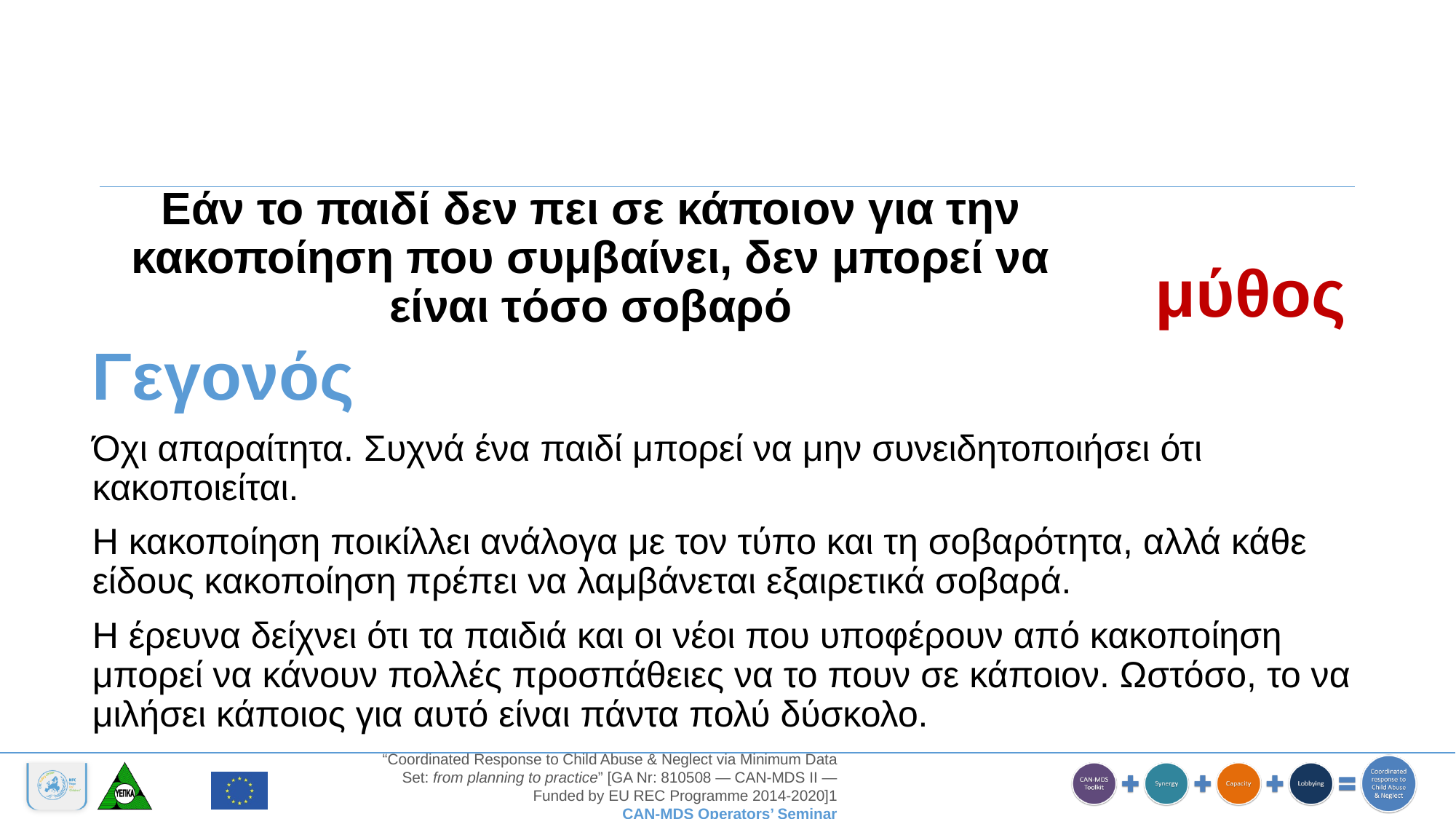

Εάν το παιδί δεν πει σε κάποιον για την κακοποίηση που συμβαίνει, δεν μπορεί να είναι τόσο σοβαρό
μύθος
Γεγονός
Όχι απαραίτητα. Συχνά ένα παιδί μπορεί να μην συνειδητοποιήσει ότι κακοποιείται.
Η κακοποίηση ποικίλλει ανάλογα με τον τύπο και τη σοβαρότητα, αλλά κάθε είδους κακοποίηση πρέπει να λαμβάνεται εξαιρετικά σοβαρά.
Η έρευνα δείχνει ότι τα παιδιά και οι νέοι που υποφέρουν από κακοποίηση μπορεί να κάνουν πολλές προσπάθειες να το πουν σε κάποιον. Ωστόσο, το να μιλήσει κάποιος για αυτό είναι πάντα πολύ δύσκολο.